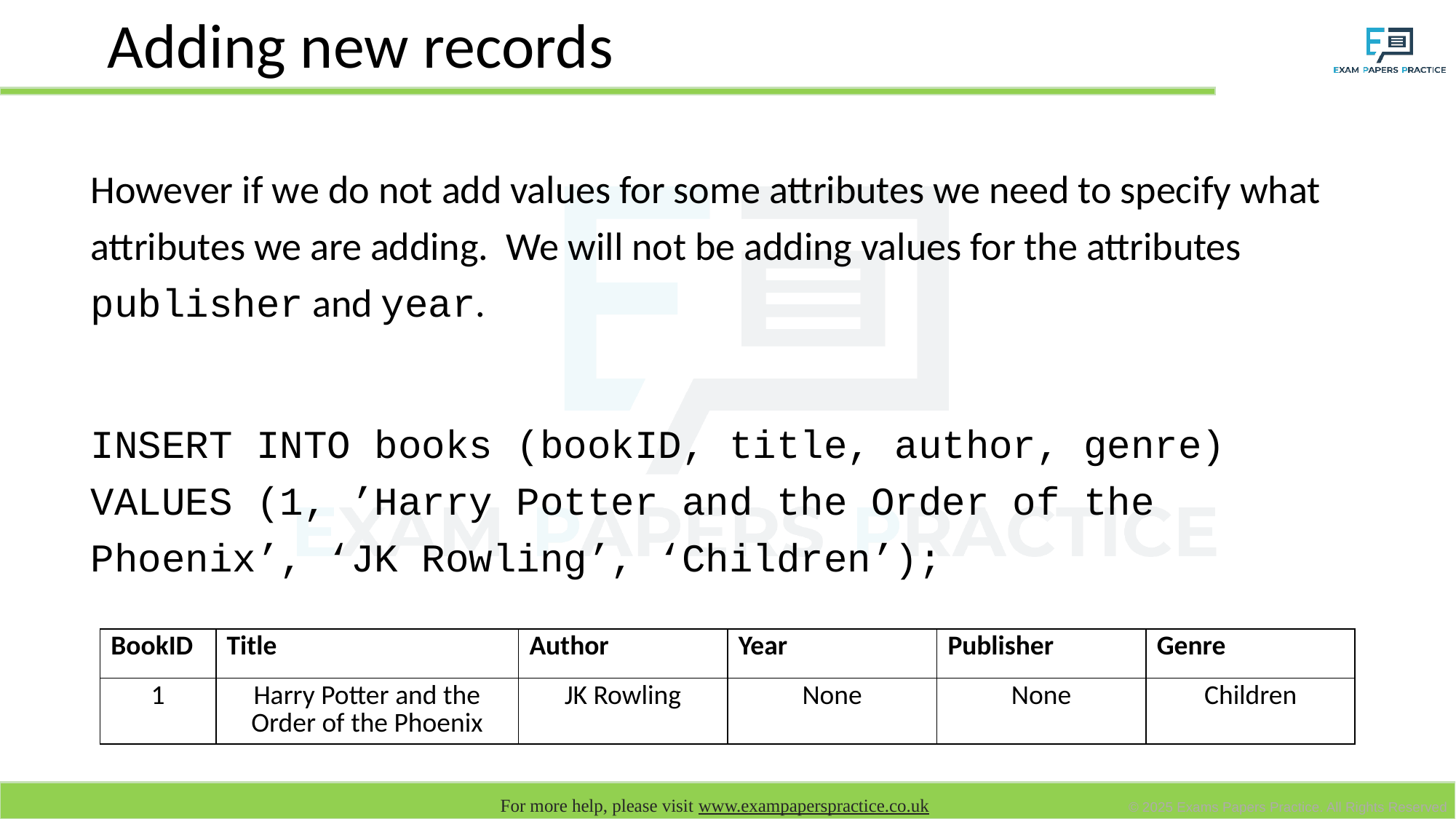

# Adding new records
However if we do not add values for some attributes we need to specify what attributes we are adding.  We will not be adding values for the attributes publisher and year.

INSERT INTO books (bookID, title, author, genre) VALUES (1, ’Harry Potter and the Order of the Phoenix’, ‘JK Rowling’, ‘Children’);

| BookID | Title | Author | Year | Publisher | Genre |
| --- | --- | --- | --- | --- | --- |
| 1 | Harry Potter and the Order of the Phoenix | JK Rowling | None | None | Children |